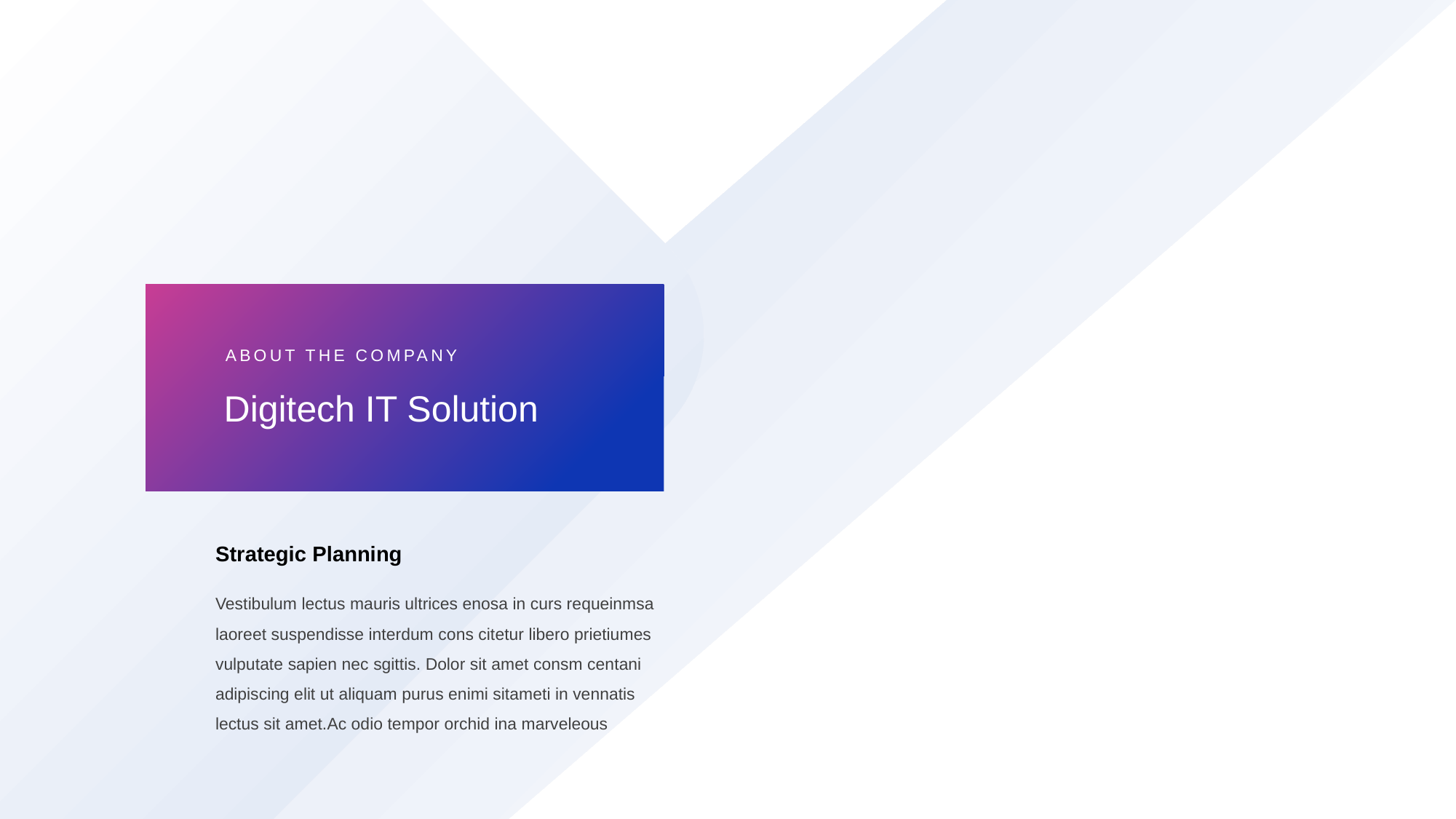

ABOUT THE COMPANY
Digitech IT Solution
Strategic Planning
Vestibulum lectus mauris ultrices enosa in curs requeinmsa laoreet suspendisse interdum cons citetur libero prietiumes vulputate sapien nec sgittis. Dolor sit amet consm centani adipiscing elit ut aliquam purus enimi sitameti in vennatis lectus sit amet.Ac odio tempor orchid ina marveleous